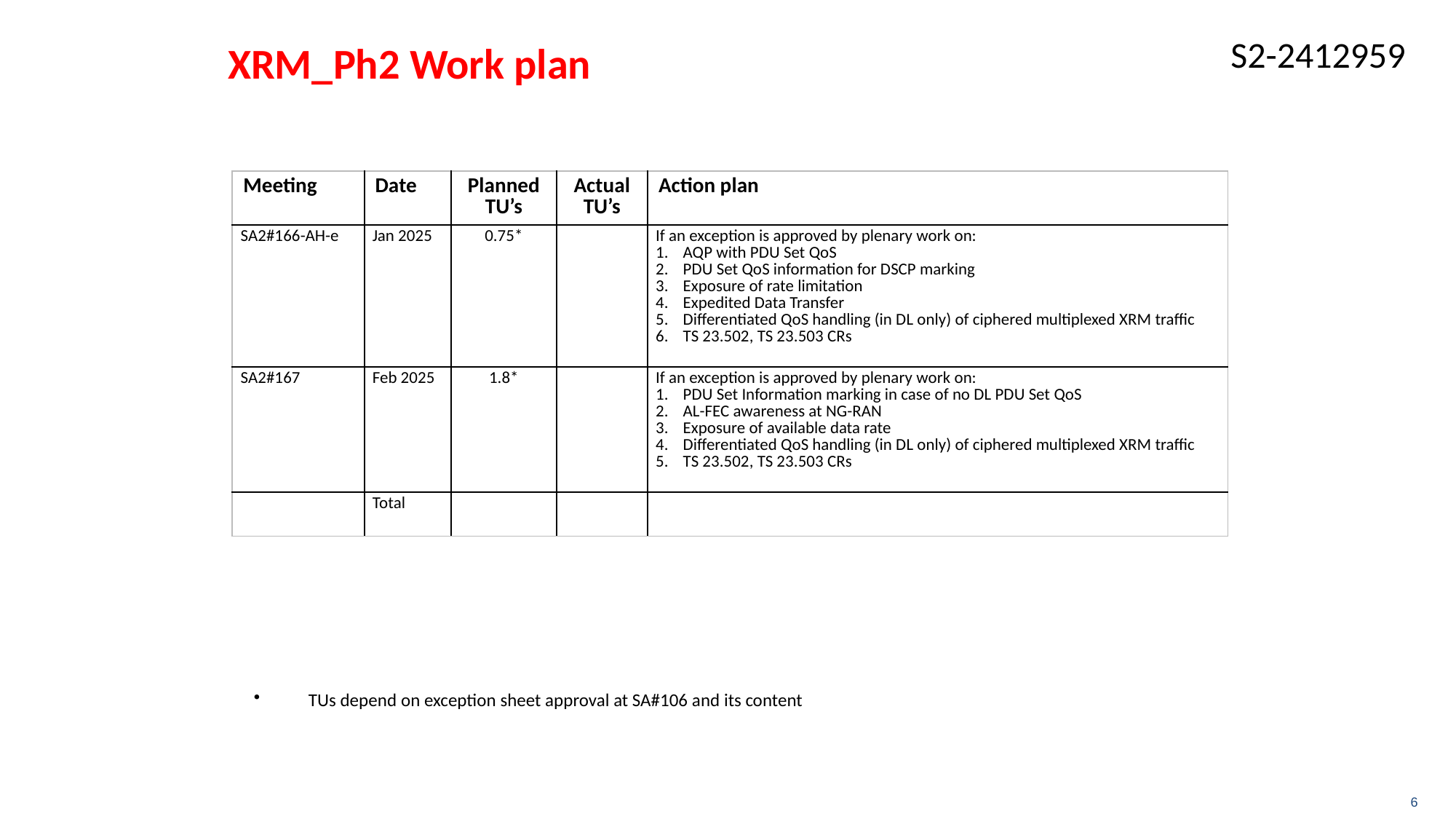

XRM_Ph2 Work plan
| Meeting | Date | Planned TU’s | Actual TU’s | Action plan |
| --- | --- | --- | --- | --- |
| SA2#166-AH-e | Jan 2025 | 0.75\* |  | If an exception is approved by plenary work on: AQP with PDU Set QoS PDU Set QoS information for DSCP marking Exposure of rate limitation Expedited Data Transfer Differentiated QoS handling (in DL only) of ciphered multiplexed XRM traffic TS 23.502, TS 23.503 CRs |
| SA2#167 | Feb 2025 | 1.8\* |  | If an exception is approved by plenary work on: PDU Set Information marking in case of no DL PDU Set QoS AL-FEC awareness at NG-RAN Exposure of available data rate Differentiated QoS handling (in DL only) of ciphered multiplexed XRM traffic TS 23.502, TS 23.503 CRs |
|  | Total |  |  |  |
TUs depend on exception sheet approval at SA#106 and its content